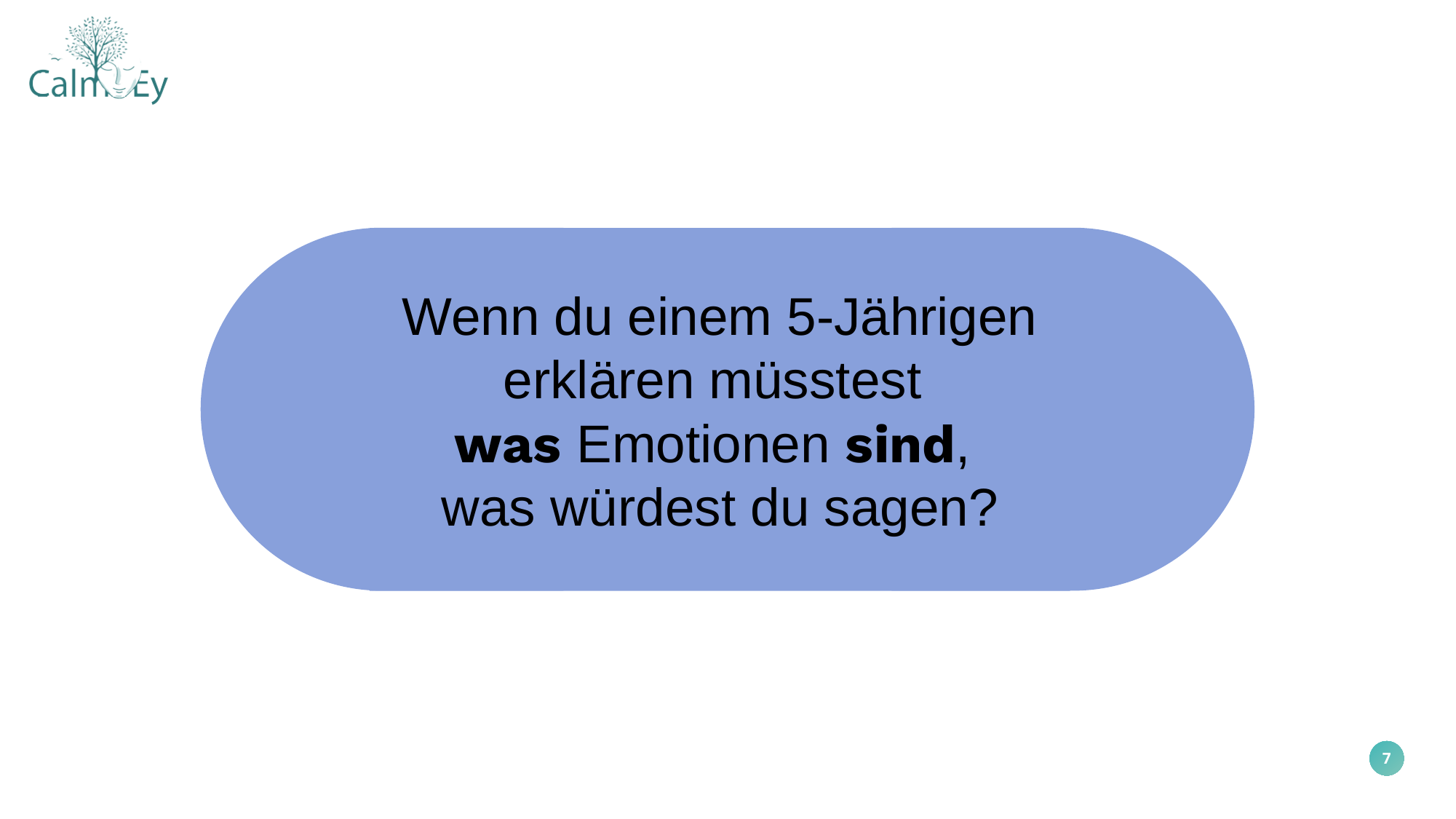

Wenn du einem 5-Jährigen erklären müsstest
was Emotionen sind,
was würdest du sagen?